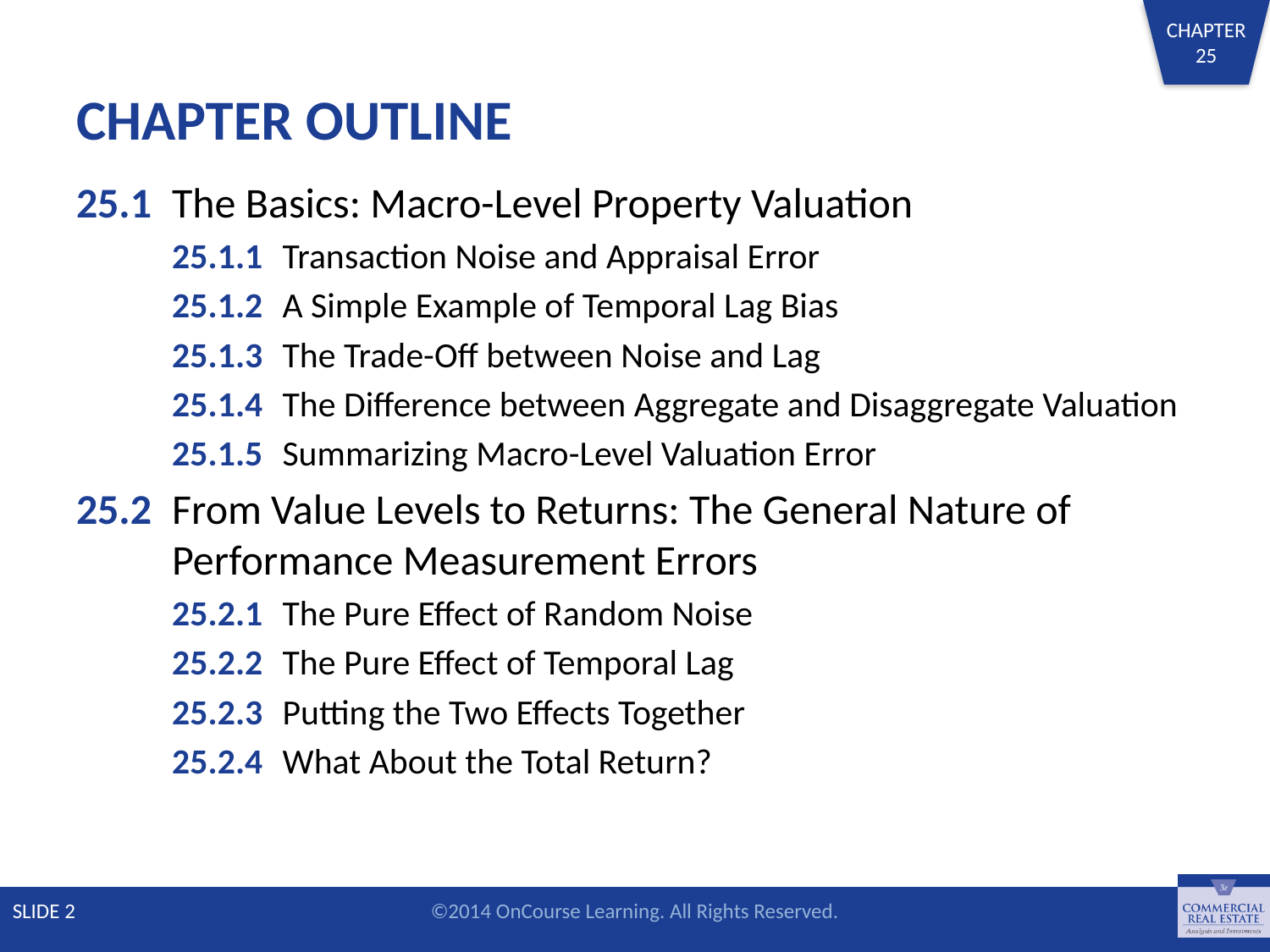

# CHAPTER OUTLINE
25.1 	The Basics: Macro-Level Property Valuation
25.1.1 	Transaction Noise and Appraisal Error
25.1.2 	A Simple Example of Temporal Lag Bias
25.1.3 	The Trade-Off between Noise and Lag
25.1.4 	The Difference between Aggregate and Disaggregate Valuation
25.1.5 	Summarizing Macro-Level Valuation Error
25.2 	From Value Levels to Returns: The General Nature of Performance Measurement Errors
25.2.1 	The Pure Effect of Random Noise
25.2.2 	The Pure Effect of Temporal Lag
25.2.3 	Putting the Two Effects Together
25.2.4 	What About the Total Return?
SLIDE 2